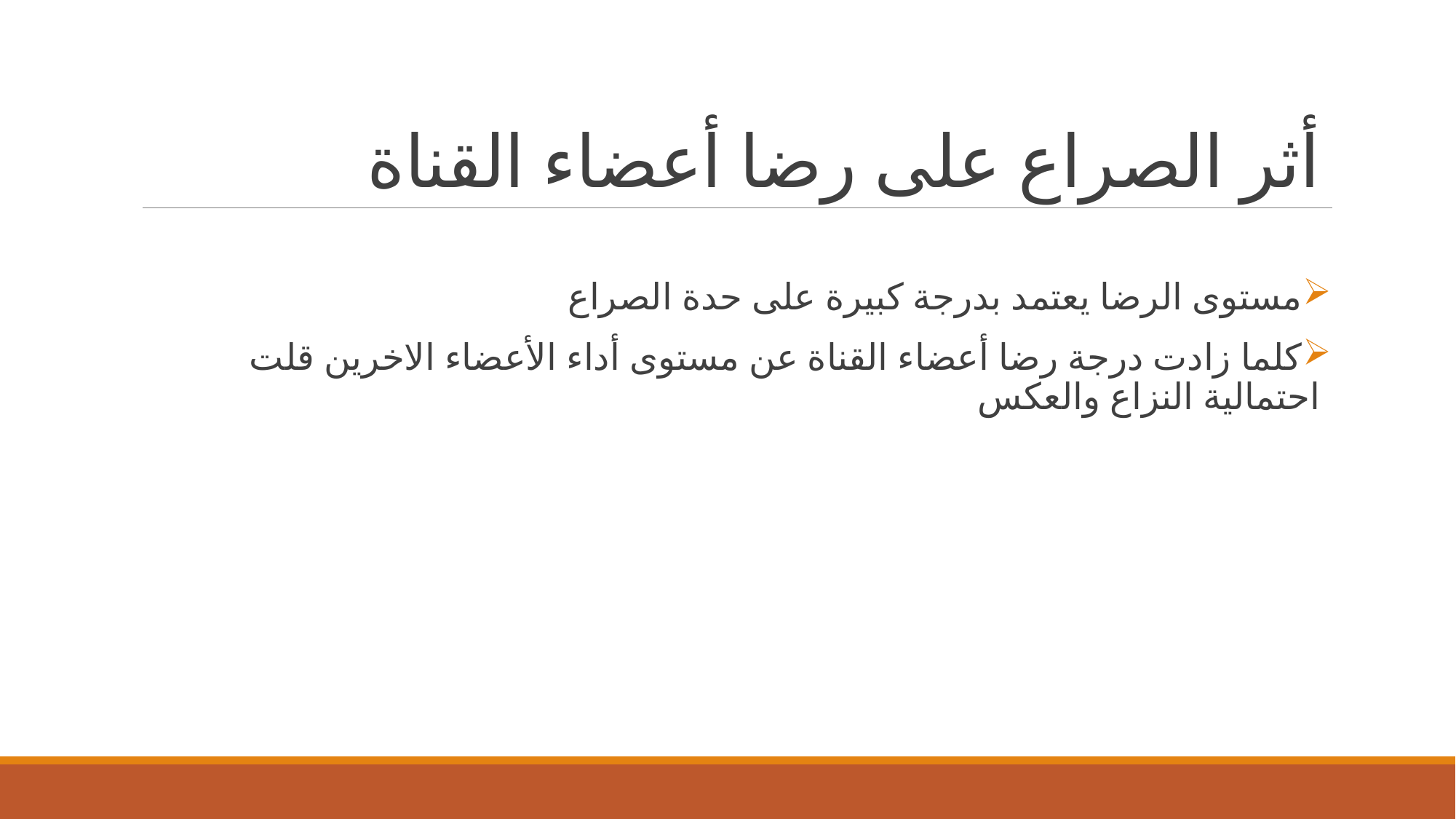

# أثر الصراع على رضا أعضاء القناة
مستوى الرضا يعتمد بدرجة كبيرة على حدة الصراع
كلما زادت درجة رضا أعضاء القناة عن مستوى أداء الأعضاء الاخرين قلت احتمالية النزاع والعكس